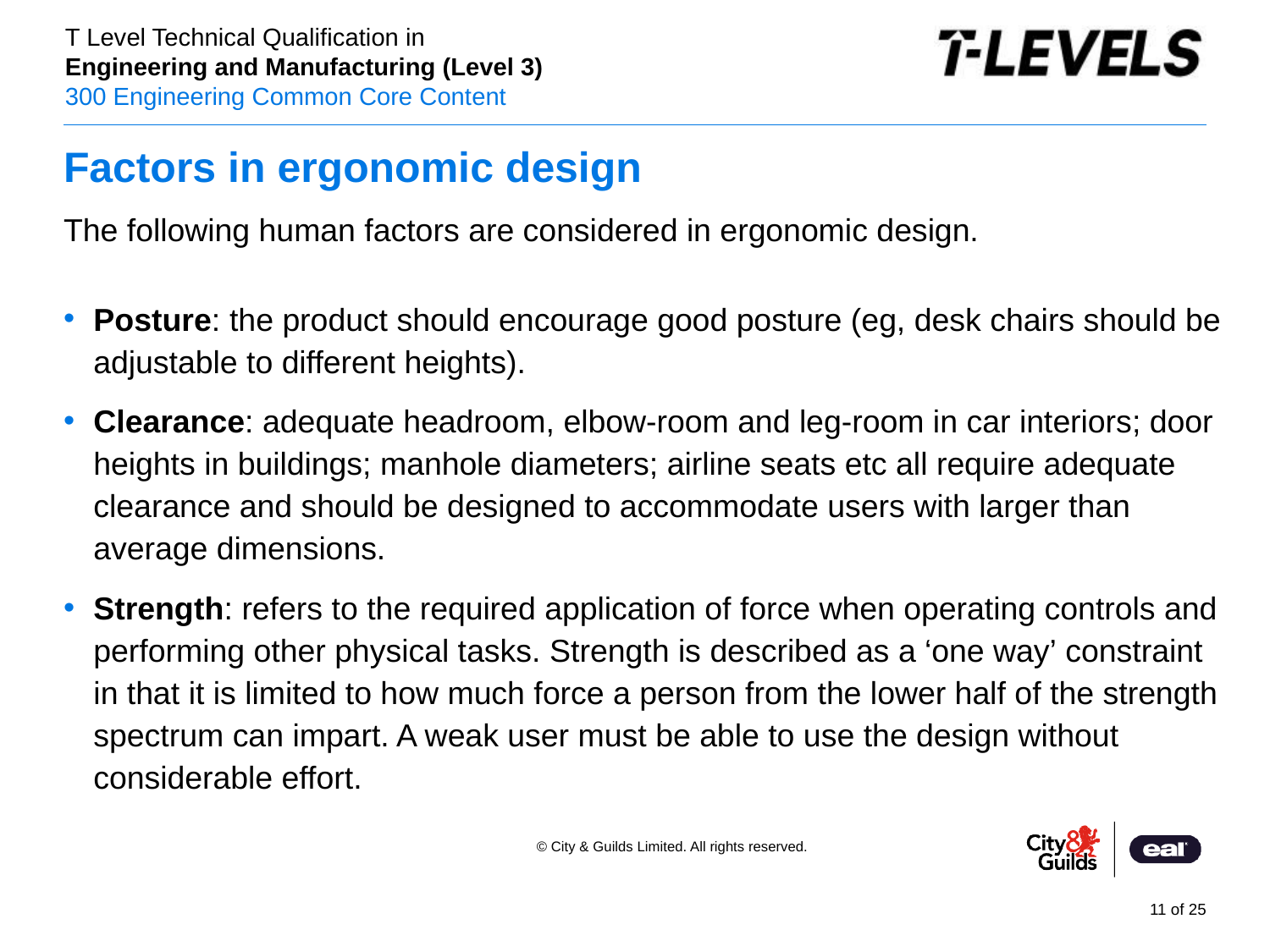

# Factors in ergonomic design
The following human factors are considered in ergonomic design.

Posture: the product should encourage good posture (eg, desk chairs should be adjustable to different heights).
Clearance: adequate headroom, elbow-room and leg-room in car interiors; door heights in buildings; manhole diameters; airline seats etc all require adequate clearance and should be designed to accommodate users with larger than average dimensions.
Strength: refers to the required application of force when operating controls and performing other physical tasks. Strength is described as a ‘one way’ constraint in that it is limited to how much force a person from the lower half of the strength spectrum can impart. A weak user must be able to use the design without considerable effort.